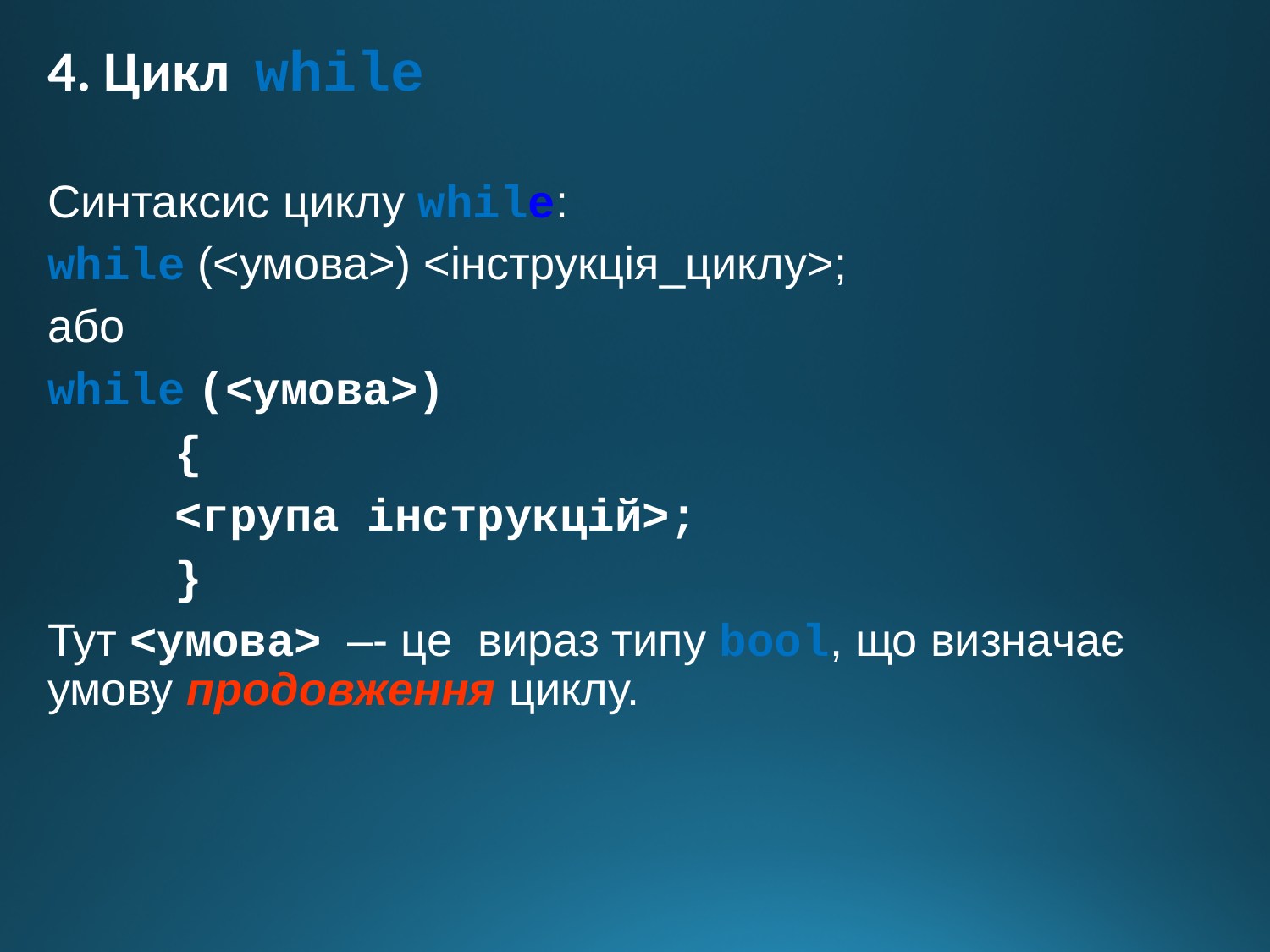

4. Цикл  while

Синтаксис циклу while:
while (<умова>) <інструкція_циклу>;
або
while (<умова>)
	{
	<група інструкцій>;
	}
Тут <умова>  –- це  вираз типу bool, що визначає умову продовження циклу.